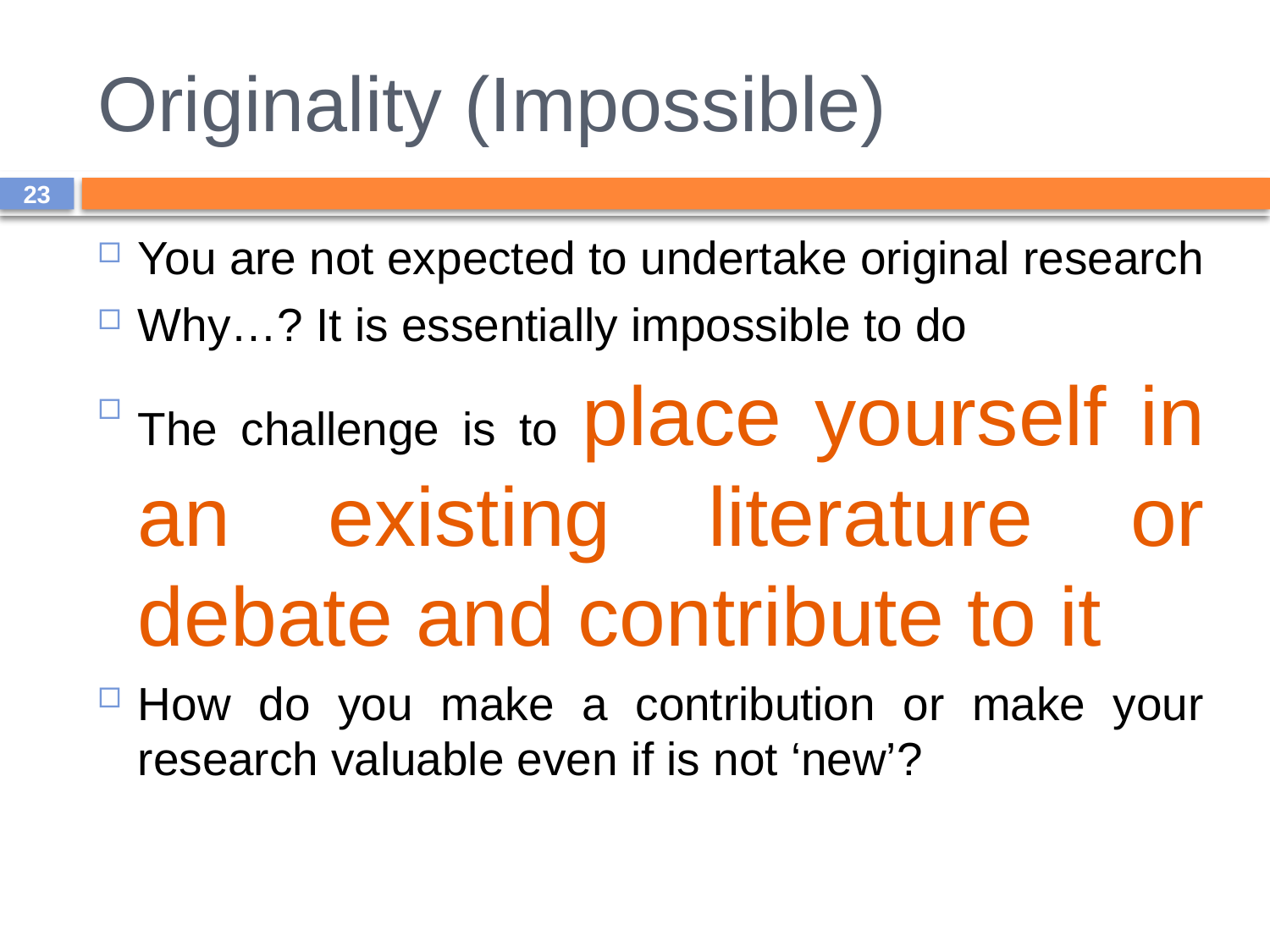

# Originality (Impossible)
23
You are not expected to undertake original research
Why…? It is essentially impossible to do
The challenge is to place yourself in an existing literature or debate and contribute to it
How do you make a contribution or make your research valuable even if is not ‘new’?